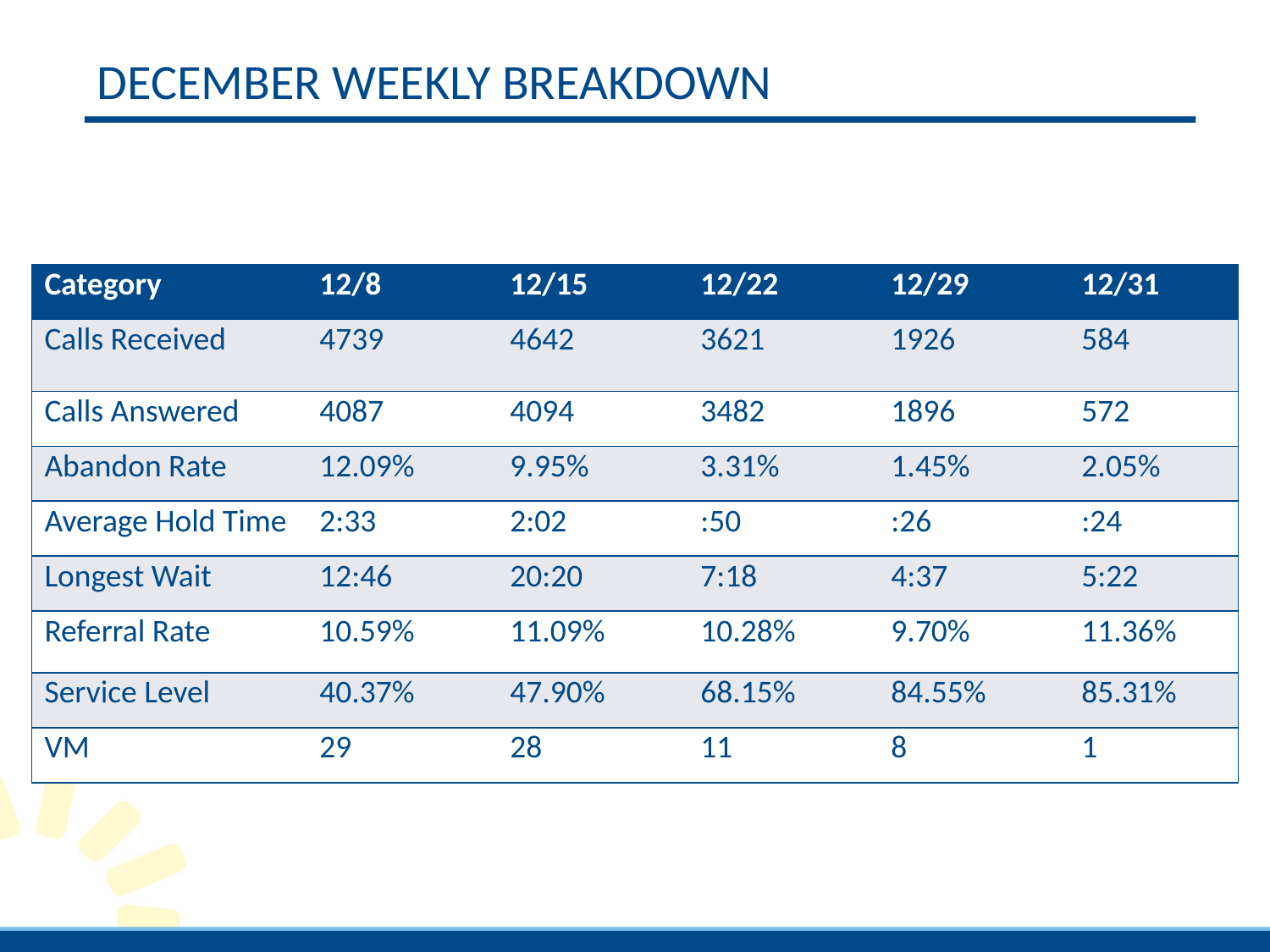

# December Weekly Breakdown
| Category | 12/8 | 12/15 | 12/22 | 12/29 | 12/31 |
| --- | --- | --- | --- | --- | --- |
| Calls Received | 4739 | 4642 | 3621 | 1926 | 584 |
| Calls Answered | 4087 | 4094 | 3482 | 1896 | 572 |
| Abandon Rate | 12.09% | 9.95% | 3.31% | 1.45% | 2.05% |
| Average Hold Time | 2:33 | 2:02 | :50 | :26 | :24 |
| Longest Wait | 12:46 | 20:20 | 7:18 | 4:37 | 5:22 |
| Referral Rate | 10.59% | 11.09% | 10.28% | 9.70% | 11.36% |
| Service Level | 40.37% | 47.90% | 68.15% | 84.55% | 85.31% |
| VM | 29 | 28 | 11 | 8 | 1 |